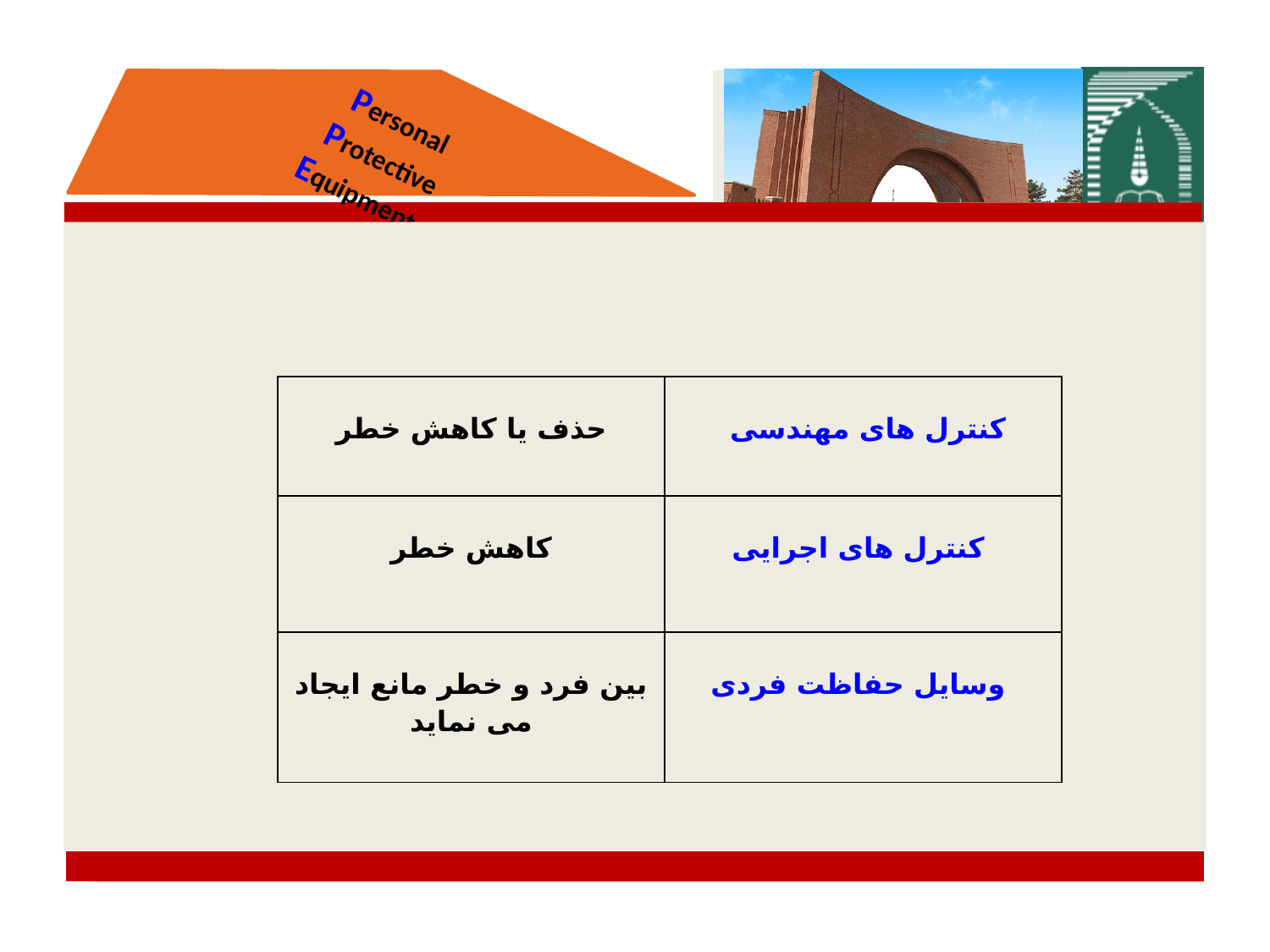

کنترل خطرات

| حذف یا کاهش خطر | کنترل های مهندسی |
| --- | --- |
| کاهش خطر | کنترل های اجرایی |
| بین فرد و خطر مانع ایجاد می نماید | وسایل حفاظت فردی |